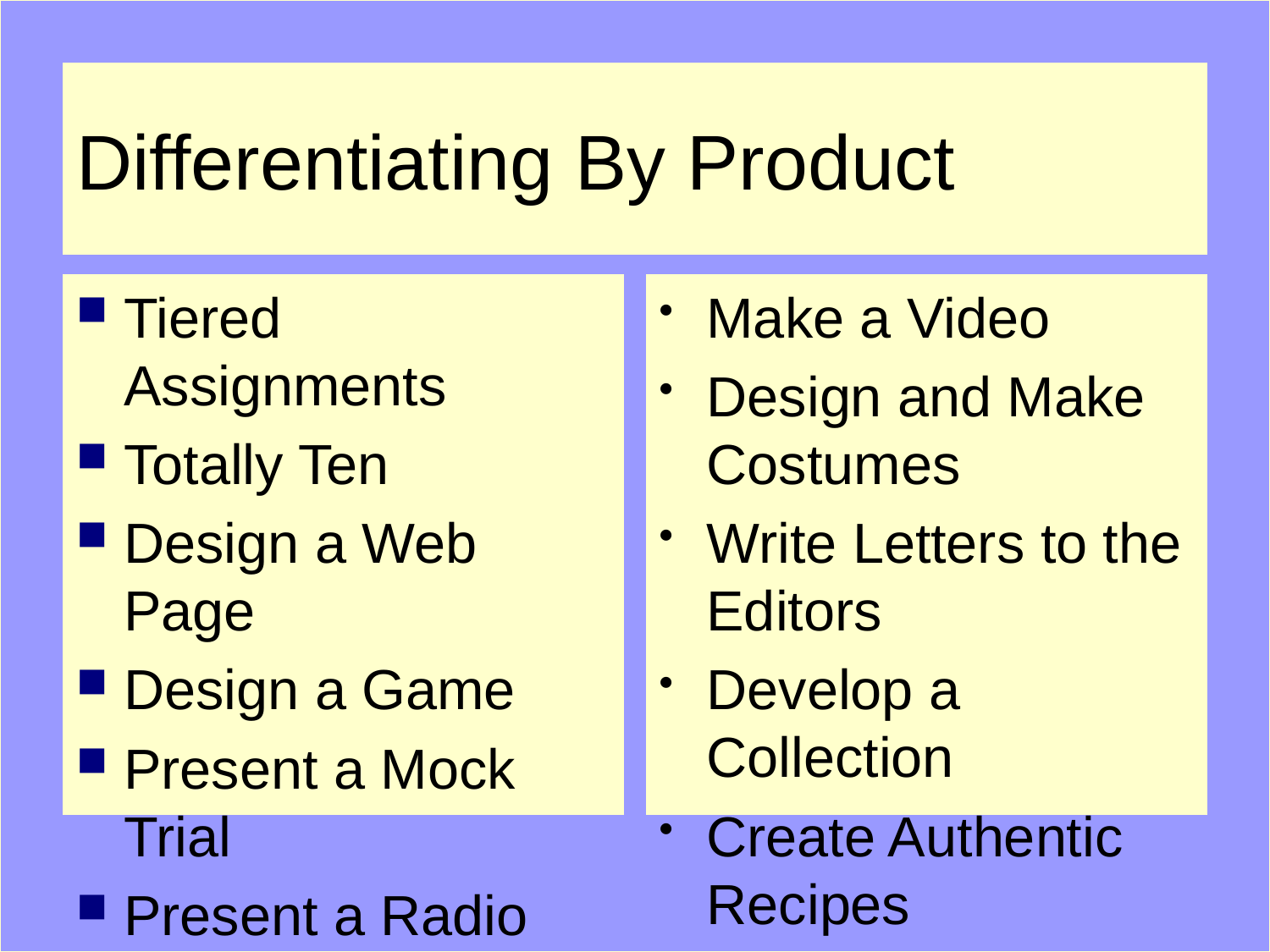

# Differentiating By Product
Tiered Assignments
Totally Ten
Design a Web Page
Design a Game
Present a Mock Trial
Present a Radio Program

Make a Video
Design and Make Costumes
Write Letters to the Editors
Develop a Collection
Create Authentic Recipes